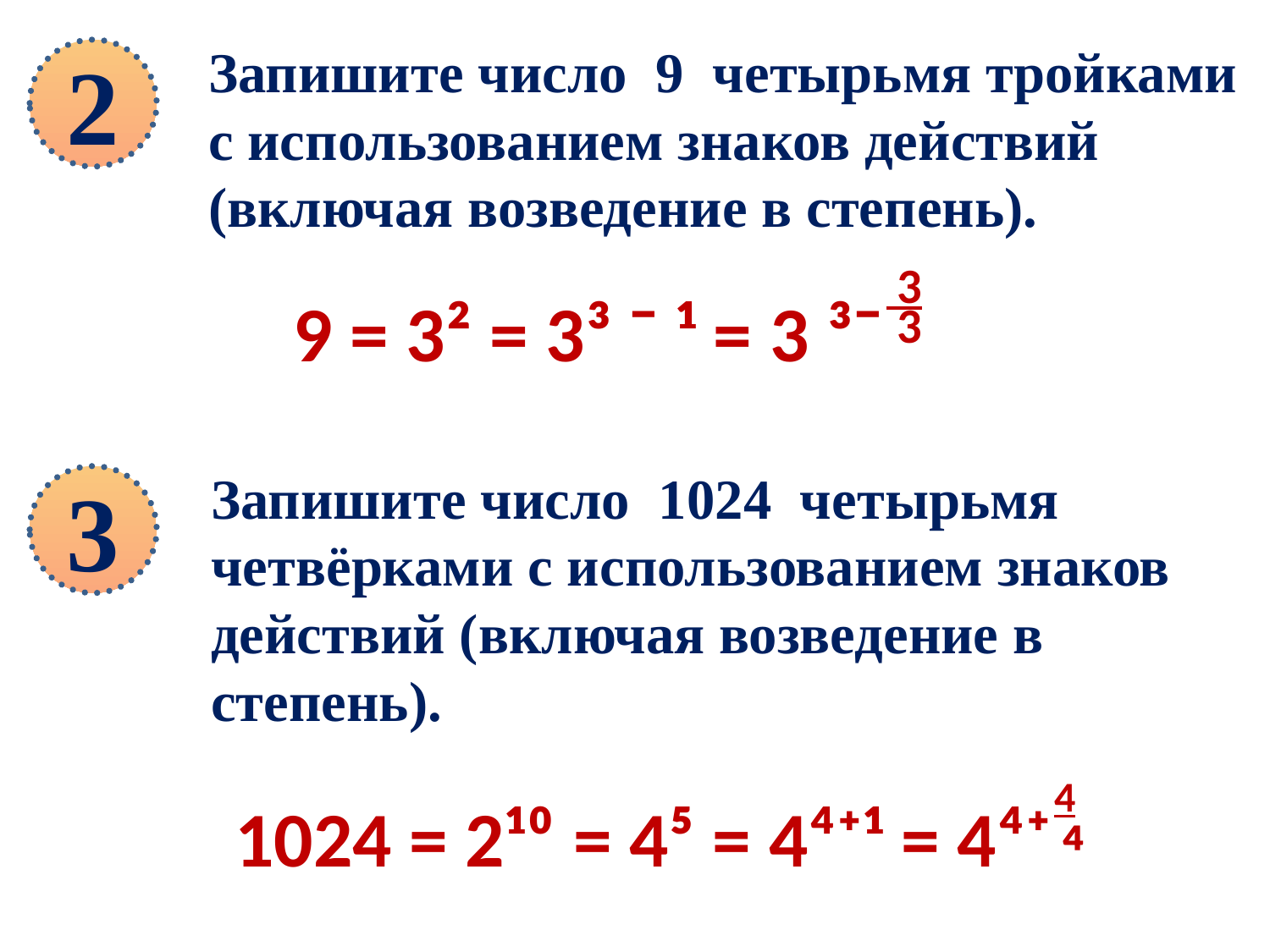

Запишите число  9  четырьмя тройками
с использованием знаков действий
(включая возведение в степень).
2
 3
9 = 3² = 3³ ¯ ¹ = 3 ³¯
 3
Запишите число  1024  четырьмя четвёрками с использованием знаков действий (включая возведение в степень).
3
4
1024 = 2¹⁰ = 4⁵ = 4⁴⁺¹ = 4⁴⁺
 ⁴